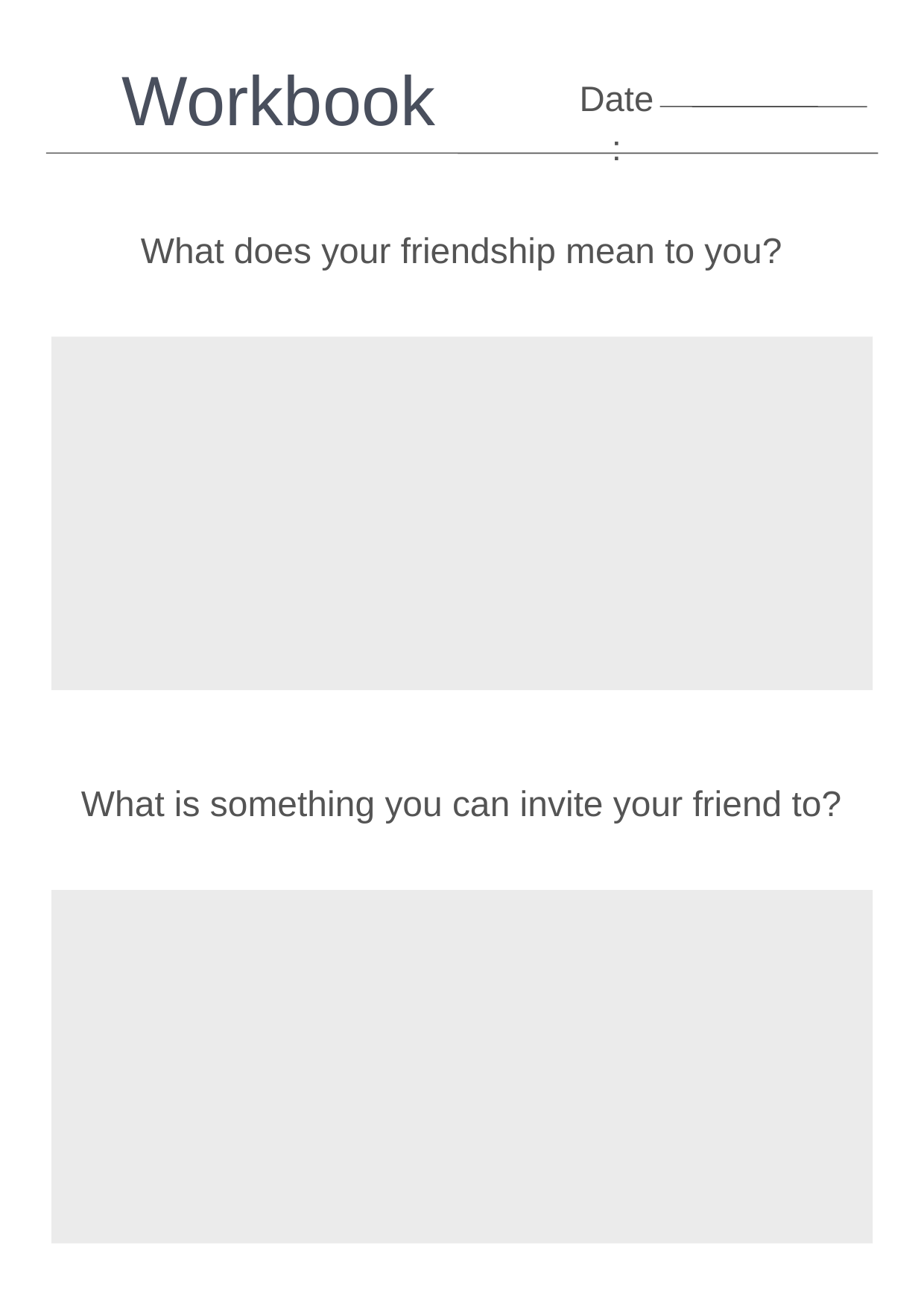

Workbook
Date:

What does your friendship mean to you?

What is something you can invite your friend to?